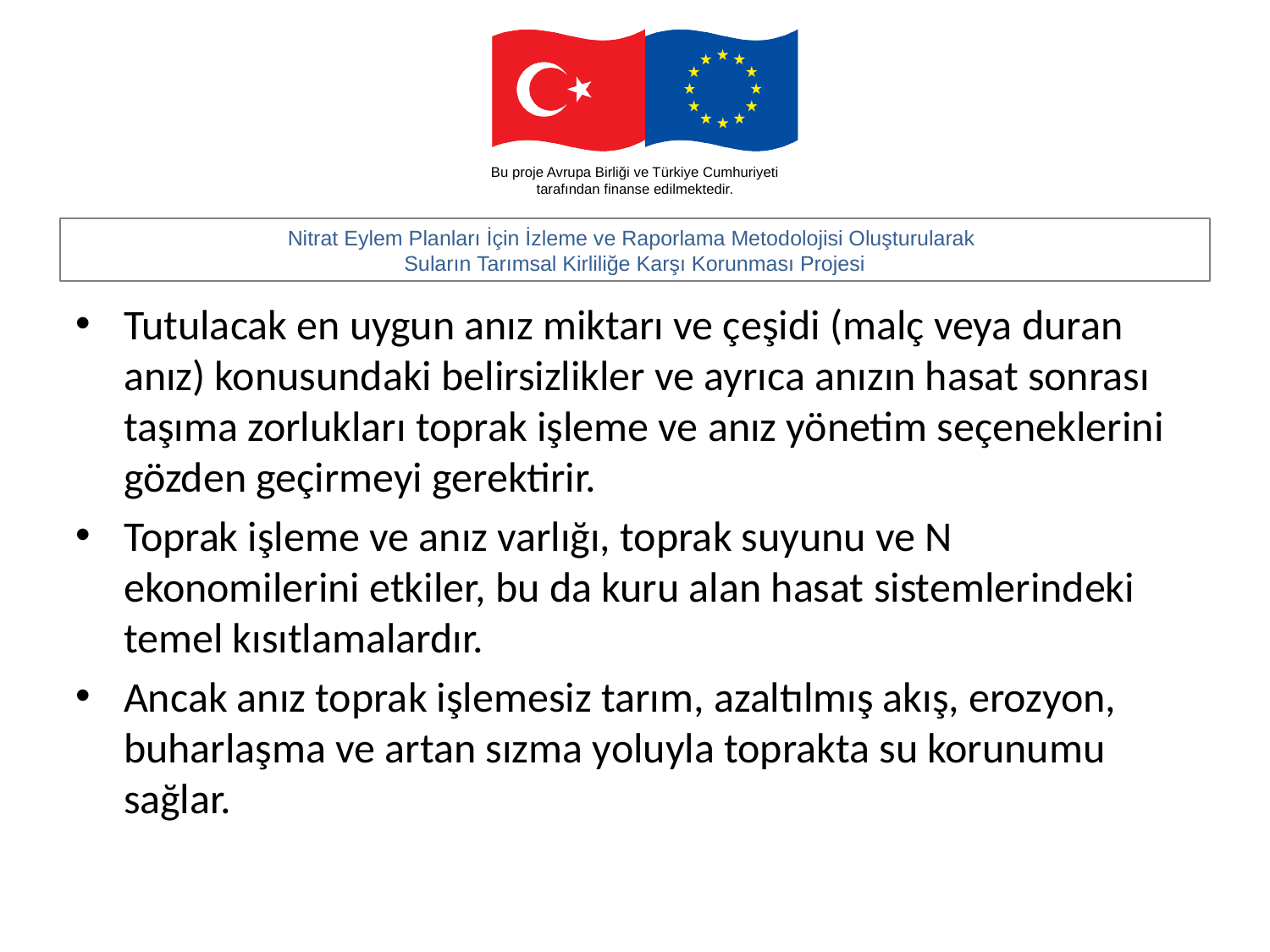

#
Tutulacak en uygun anız miktarı ve çeşidi (malç veya duran anız) konusundaki belirsizlikler ve ayrıca anızın hasat sonrası taşıma zorlukları toprak işleme ve anız yönetim seçeneklerini gözden geçirmeyi gerektirir.
Toprak işleme ve anız varlığı, toprak suyunu ve N ekonomilerini etkiler, bu da kuru alan hasat sistemlerindeki temel kısıtlamalardır.
Ancak anız toprak işlemesiz tarım, azaltılmış akış, erozyon, buharlaşma ve artan sızma yoluyla toprakta su korunumu sağlar.